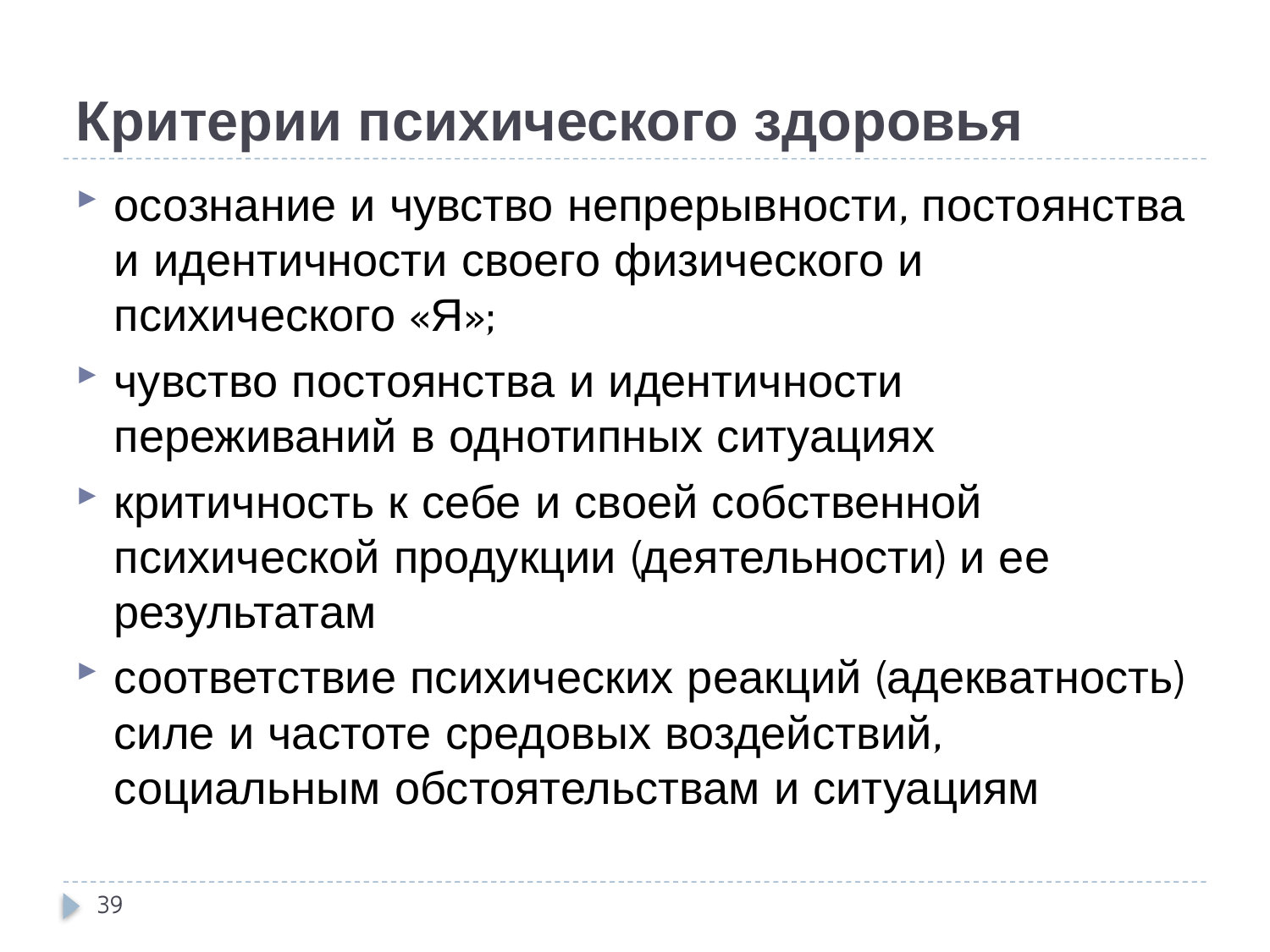

# Критерии психического здоровья
осознание и чувство непрерывности, постоянства и идентичности своего физического и психического «Я»;
чувство постоянства и идентичности переживаний в однотипных ситуациях
критичность к себе и своей собственной психической продукции (деятельности) и ее результатам
соответствие психических реакций (адекватность) силе и частоте средовых воздействий, социальным обстоятельствам и ситуациям

39